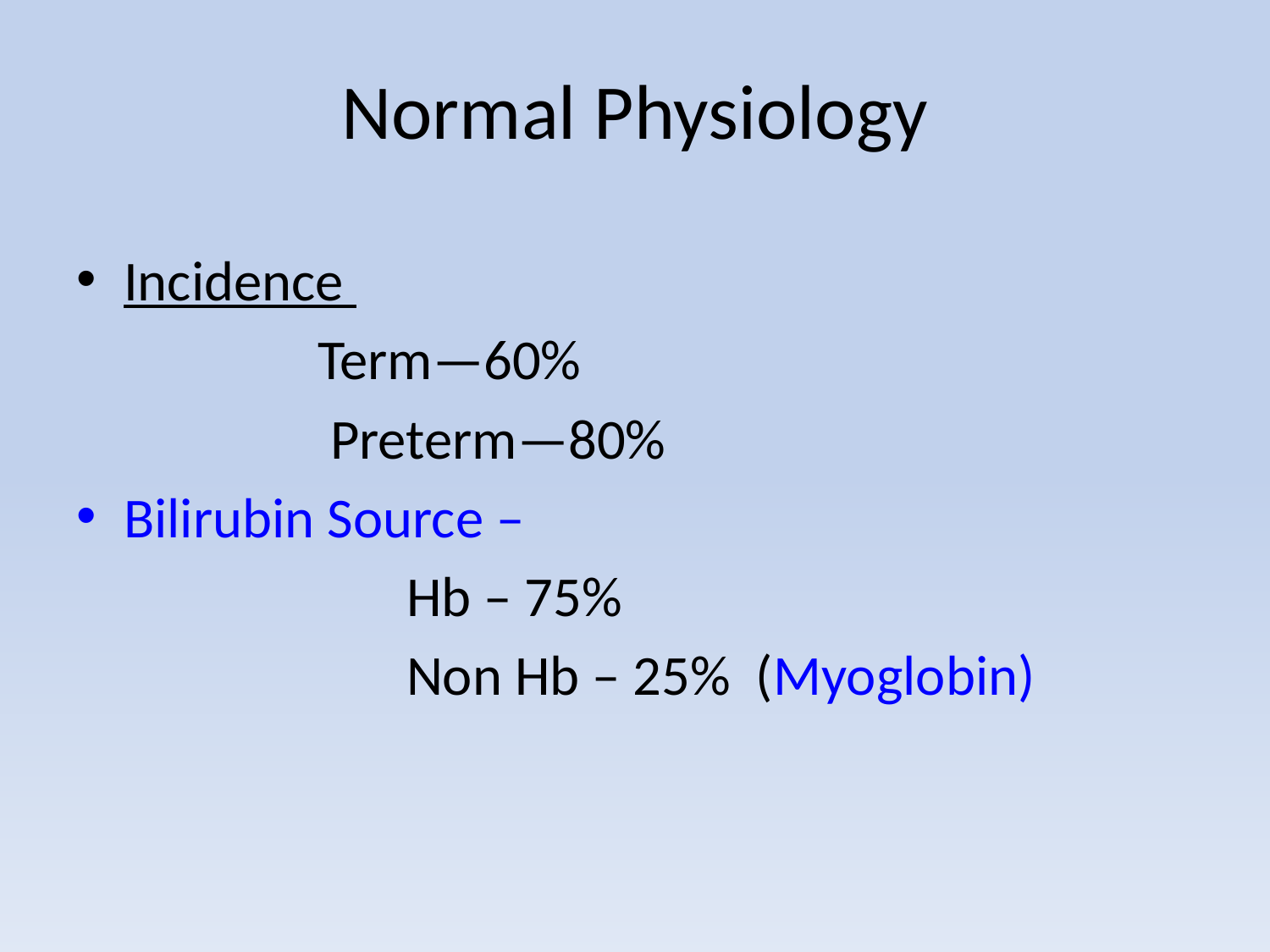

# Normal Physiology
Incidence
                   Term—60%
                    Preterm—80%
Bilirubin Source –
                          Hb – 75%
                          Non Hb – 25%  (Myoglobin)